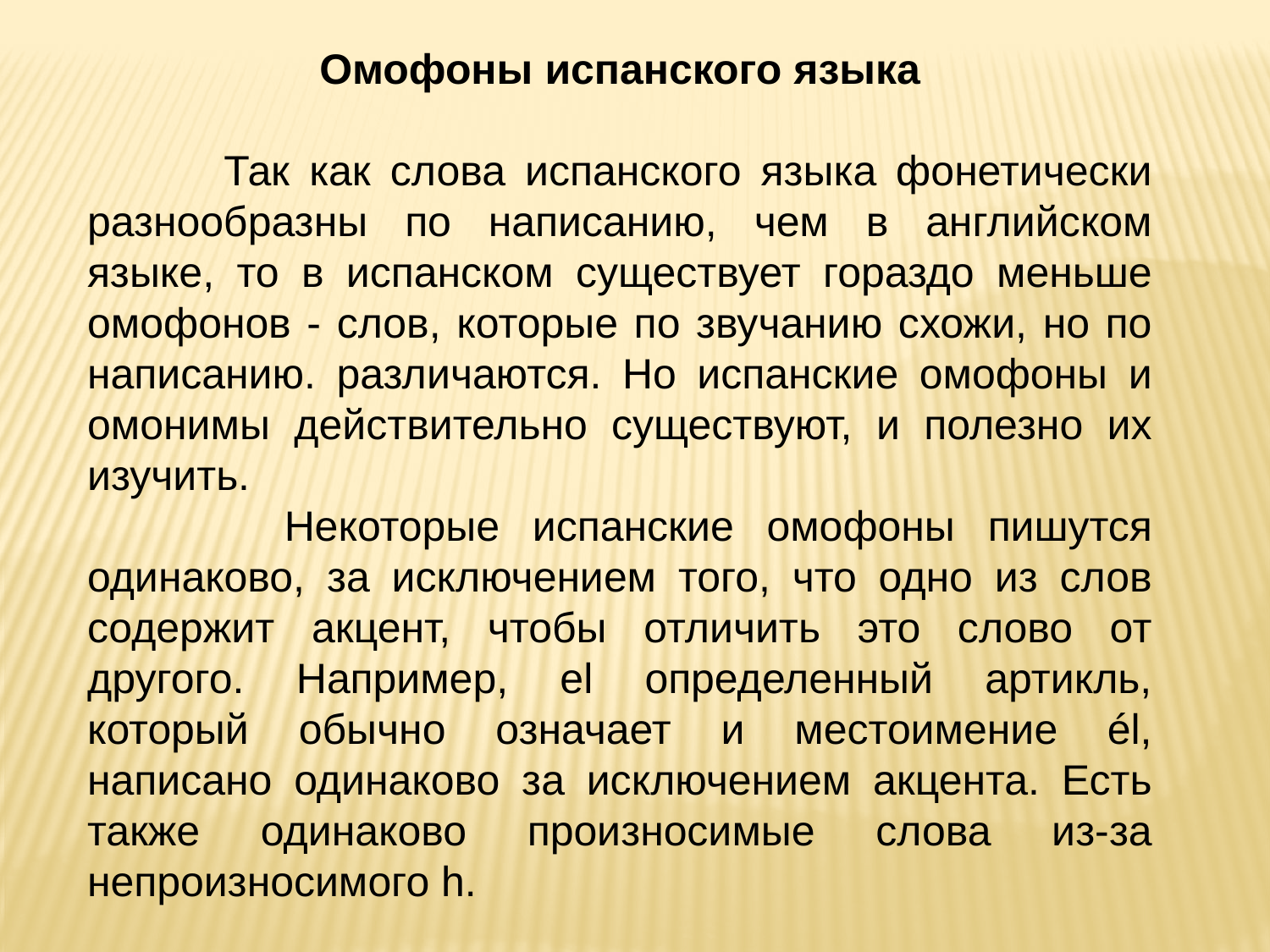

Омофоны испанского языка

       Так как слова испанского языка фонетически разнообразны по написанию, чем в английском языке, то в испанском существует гораздо меньше омофонов - слов, которые по звучанию схожи, но по написанию. различаются. Но испанские омофоны и омонимы действительно существуют, и полезно их изучить.
      Некоторые испанские омофоны пишутся одинаково, за исключением того, что одно из слов содержит акцент, чтобы отличить это слово от другого. Например, el определенный артикль, который обычно означает и местоимение él, написано одинаково за исключением акцента. Есть также одинаково произносимые слова из-за непроизносимого h.